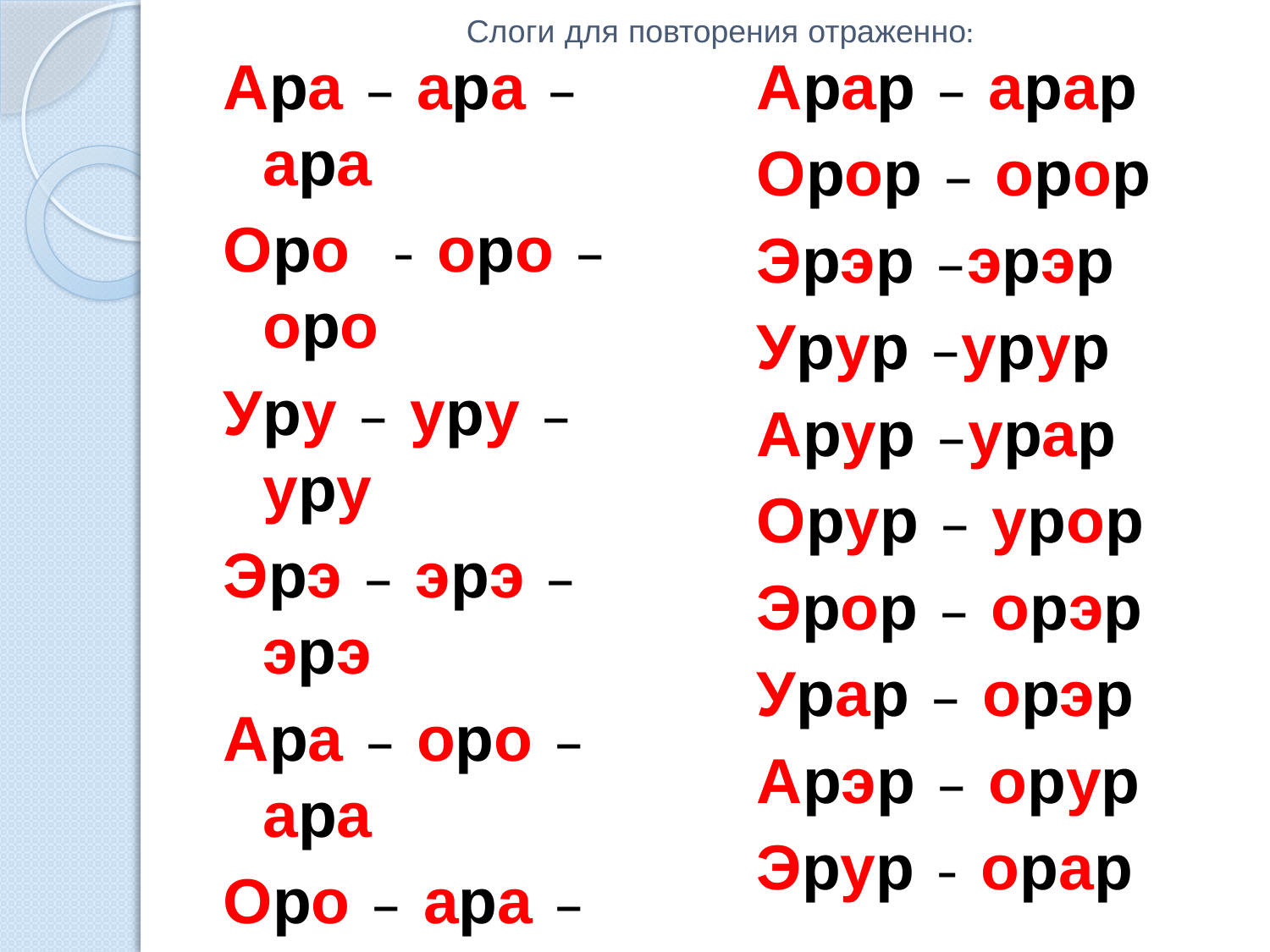

# Слоги для повторения отраженно:
Ара – ара – ара
Оро  - оро – оро
Уру – уру – уру
Эрэ – эрэ – эрэ
Ара – оро – ара
Оро – ара – оро
Ара – оро – оро
Оро – ара – ара
Эрэ – оро –эрэ
Ара – эрэ - эрэ
Арар – арар
Орор – орор
Эрэр –эрэр
Урур –урур
Арур –урар
Орур – урор
Эрор – орэр
Урар – орэр
Арэр – орур
Эрур - орар